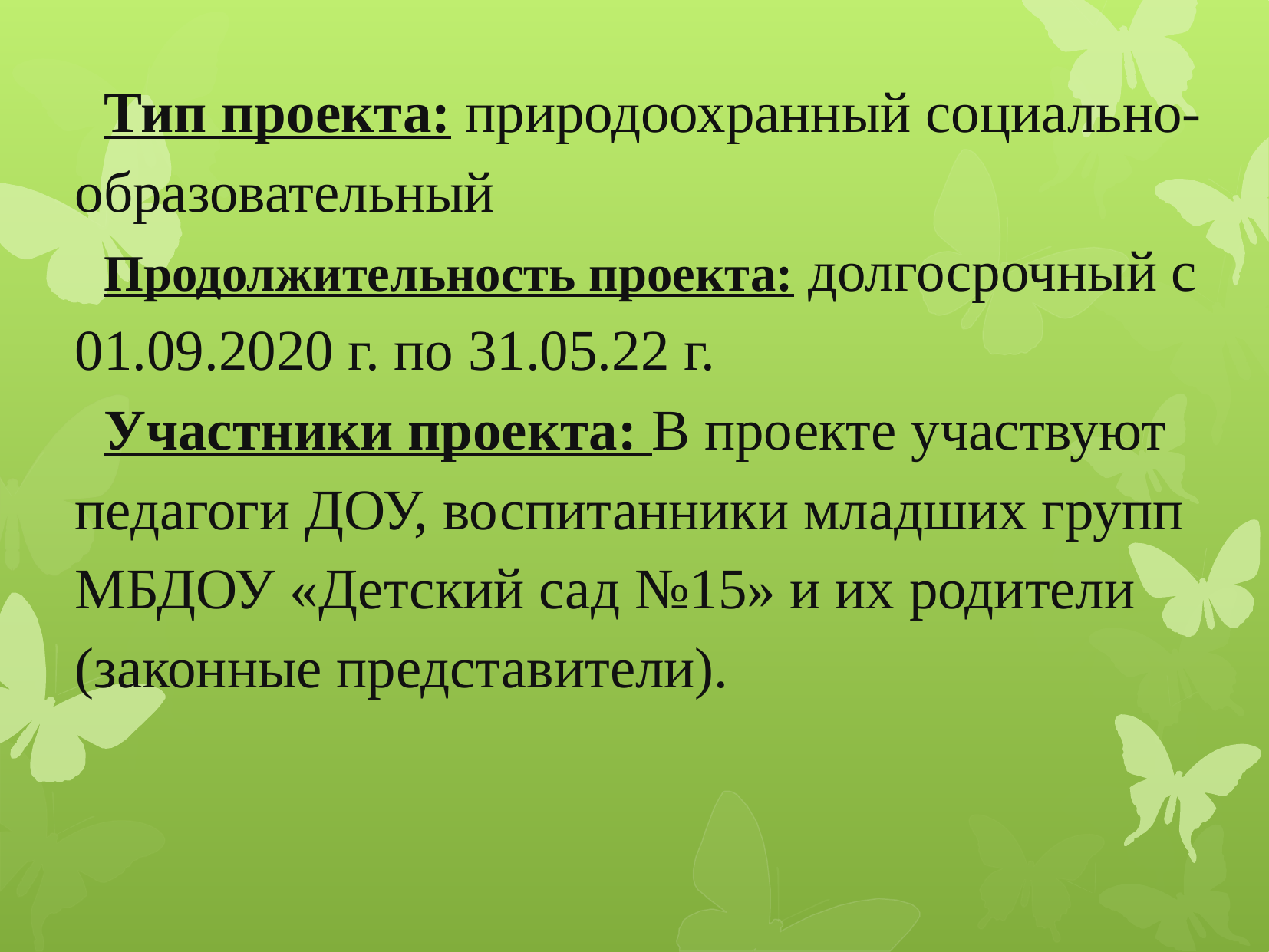

Тип проекта: природоохранный социально-образовательный
Продолжительность проекта: долгосрочный с 01.09.2020 г. по 31.05.22 г.
Участники проекта: В проекте участвуют педагоги ДОУ, воспитанники младших групп МБДОУ «Детский сад №15» и их родители (законные представители).